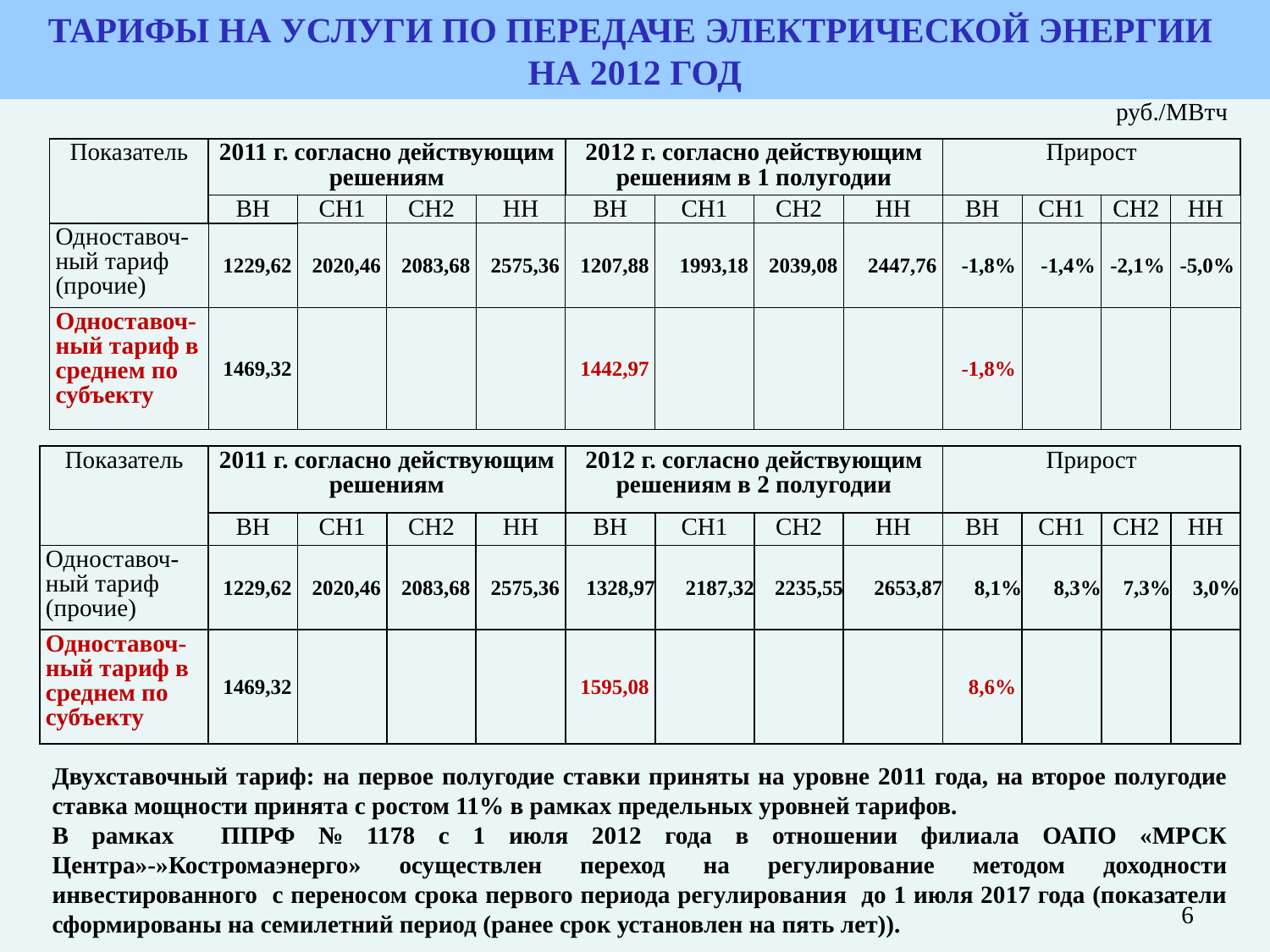

ТАРИФЫ НА УСЛУГИ ПО ПЕРЕДАЧЕ ЭЛЕКТРИЧЕСКОЙ ЭНЕРГИИ
НА 2012 ГОД
руб./МВтч
| Показатель | 2011 г. согласно действующим решениям |  |  |  | 2012 г. согласно действующим решениям в 1 полугодии |  |  |  | Прирост |  |  |  |
| --- | --- | --- | --- | --- | --- | --- | --- | --- | --- | --- | --- | --- |
|  | ВН | СН1 | СН2 | НН | ВН | СН1 | СН2 | НН | ВН | СН1 | СН2 | НН |
| Одноставоч-ный тариф (прочие) | 1229,62 | 2020,46 | 2083,68 | 2575,36 | 1207,88 | 1993,18 | 2039,08 | 2447,76 | -1,8% | -1,4% | -2,1% | -5,0% |
| Одноставоч-ный тариф в среднем по субъекту | 1469,32 |  |  |  | 1442,97 |  |  |  | -1,8% |  |  |  |
| Показатель | 2011 г. согласно действующим решениям |  |  |  | 2012 г. согласно действующим решениям в 2 полугодии |  |  |  | Прирост |  |  |  |
| --- | --- | --- | --- | --- | --- | --- | --- | --- | --- | --- | --- | --- |
|  | ВН | СН1 | СН2 | НН | ВН | СН1 | СН2 | НН | ВН | СН1 | СН2 | НН |
| Одноставоч-ный тариф (прочие) | 1229,62 | 2020,46 | 2083,68 | 2575,36 | 1328,97 | 2187,32 | 2235,55 | 2653,87 | 8,1% | 8,3% | 7,3% | 3,0% |
| Одноставоч-ный тариф в среднем по субъекту | 1469,32 |  |  |  | 1595,08 |  |  |  | 8,6% |  |  |  |
Двухставочный тариф: на первое полугодие ставки приняты на уровне 2011 года, на второе полугодие ставка мощности принята с ростом 11% в рамках предельных уровней тарифов.
В рамках  ППРФ № 1178 с 1 июля 2012 года в отношении филиала ОАПО «МРСК Центра»-»Костромаэнерго» осуществлен переход на регулирование методом доходности инвестированного  с переносом срока первого периода регулирования  до 1 июля 2017 года (показатели сформированы на семилетний период (ранее срок установлен на пять лет)).
6